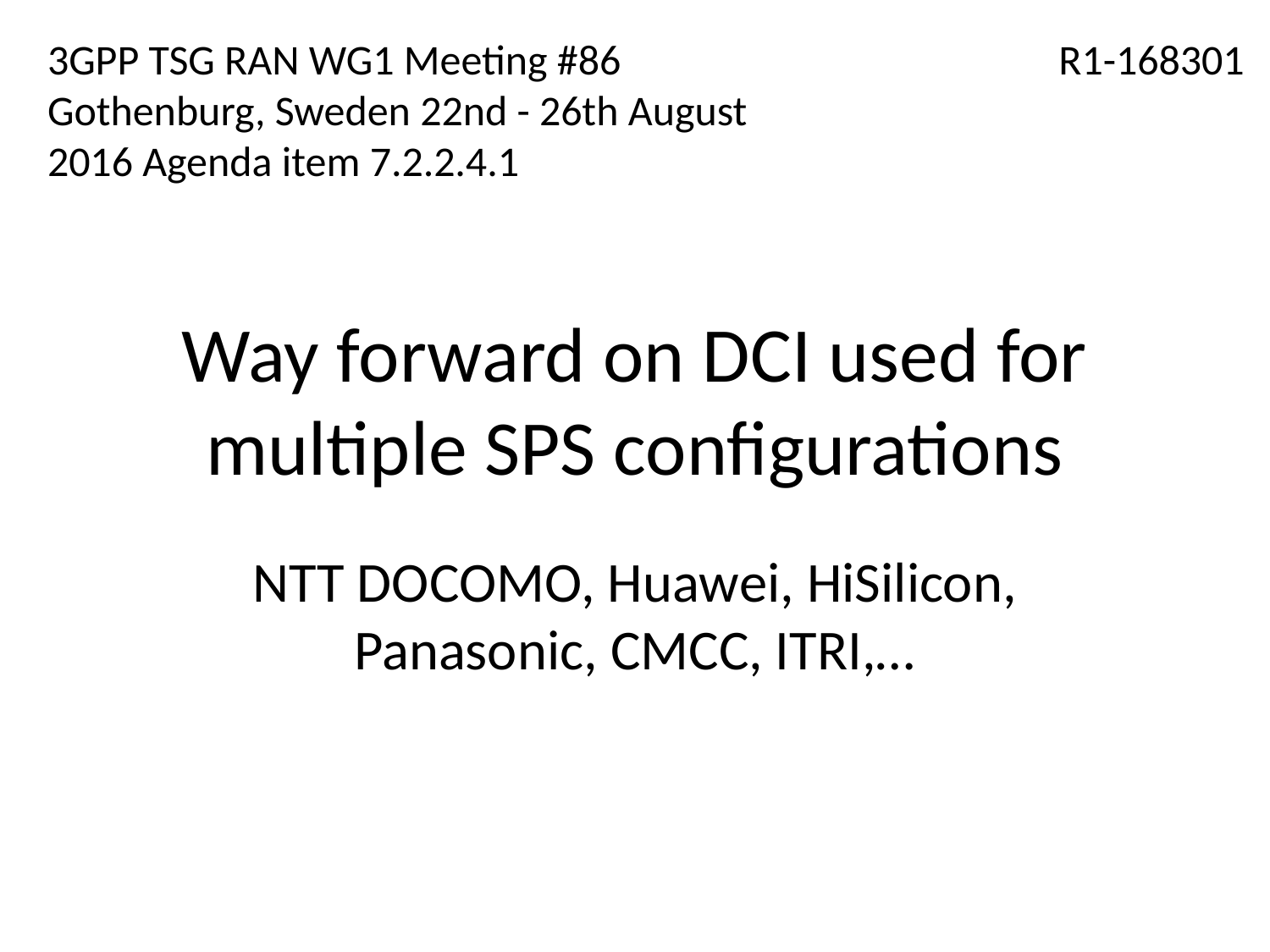

3GPP TSG RAN WG1 Meeting #86
Gothenburg, Sweden 22nd - 26th August 2016 Agenda item 7.2.2.4.1
R1-168301
# Way forward on DCI used for multiple SPS configurations
NTT DOCOMO, Huawei, HiSilicon, Panasonic, CMCC, ITRI,…